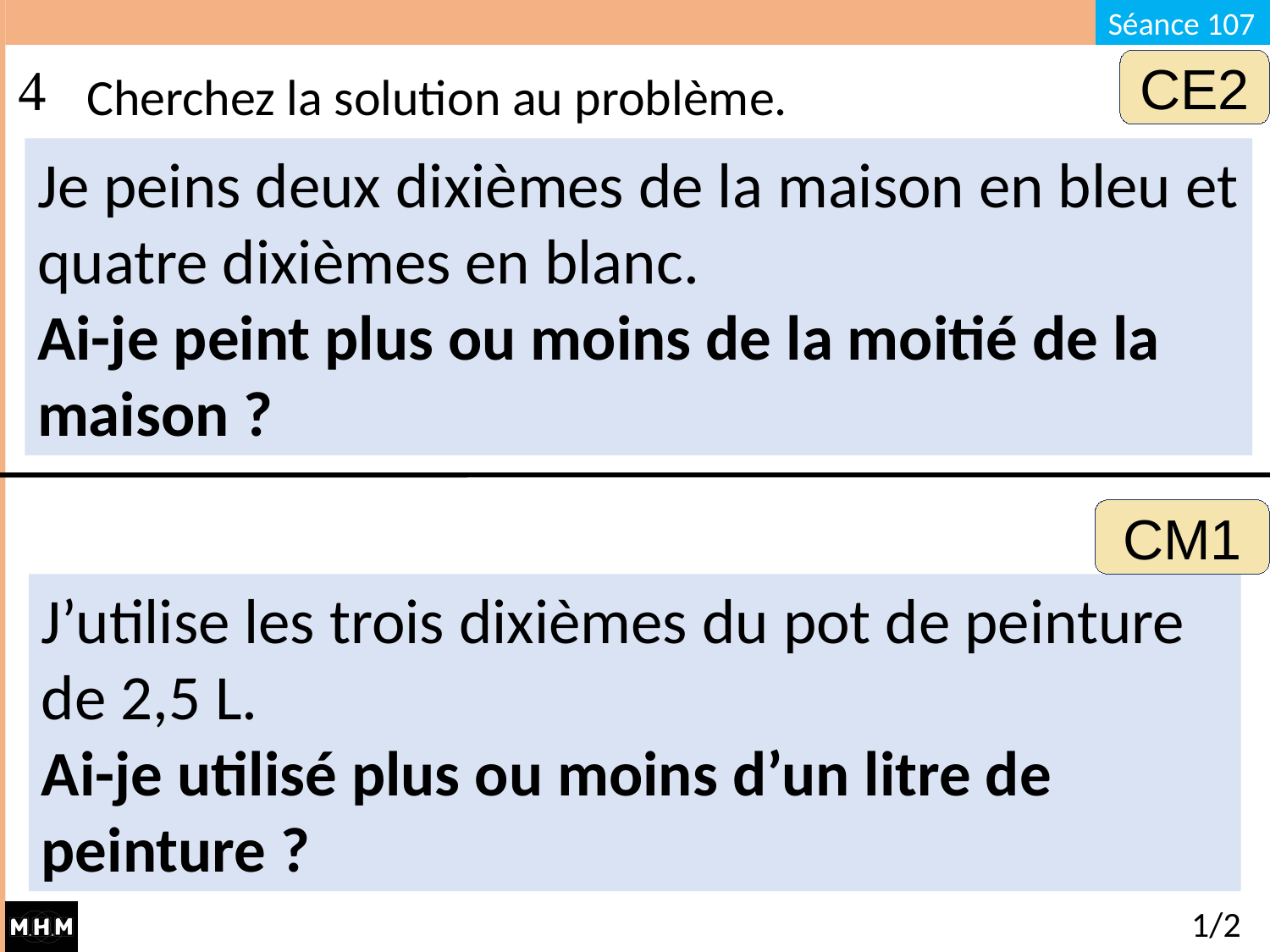

# Cherchez la solution au problème.
CE2
Je peins deux dixièmes de la maison en bleu et quatre dixièmes en blanc.
Ai-je peint plus ou moins de la moitié de la maison ?

CM1
J’utilise les trois dixièmes du pot de peinture de 2,5 L.
Ai-je utilisé plus ou moins d’un litre de peinture ?
1/2